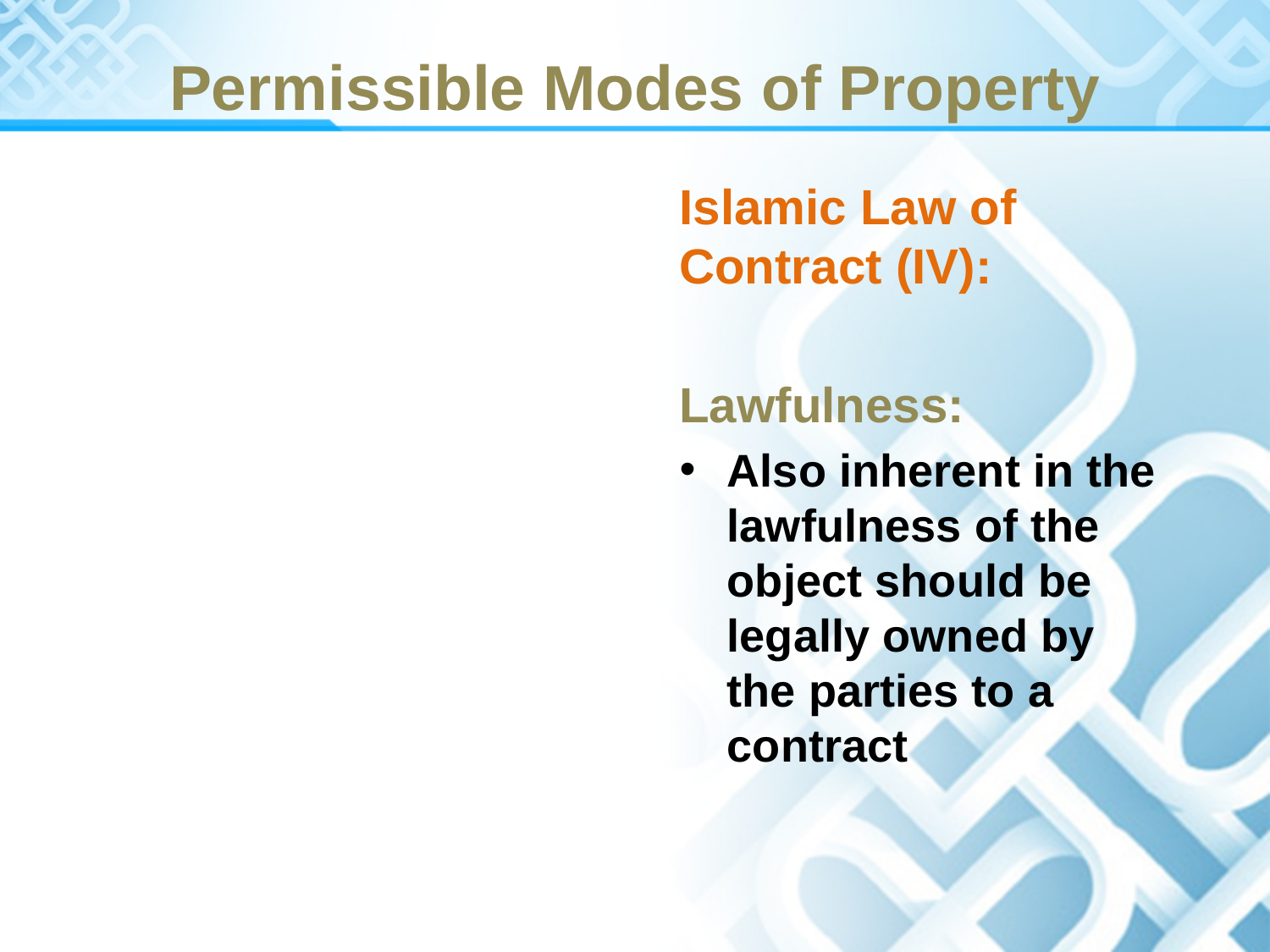

Permissible Modes of Property
Islamic Law of Contract (IV):

Lawfulness:
Also inherent in the lawfulness of the object should be legally owned by the parties to a contract